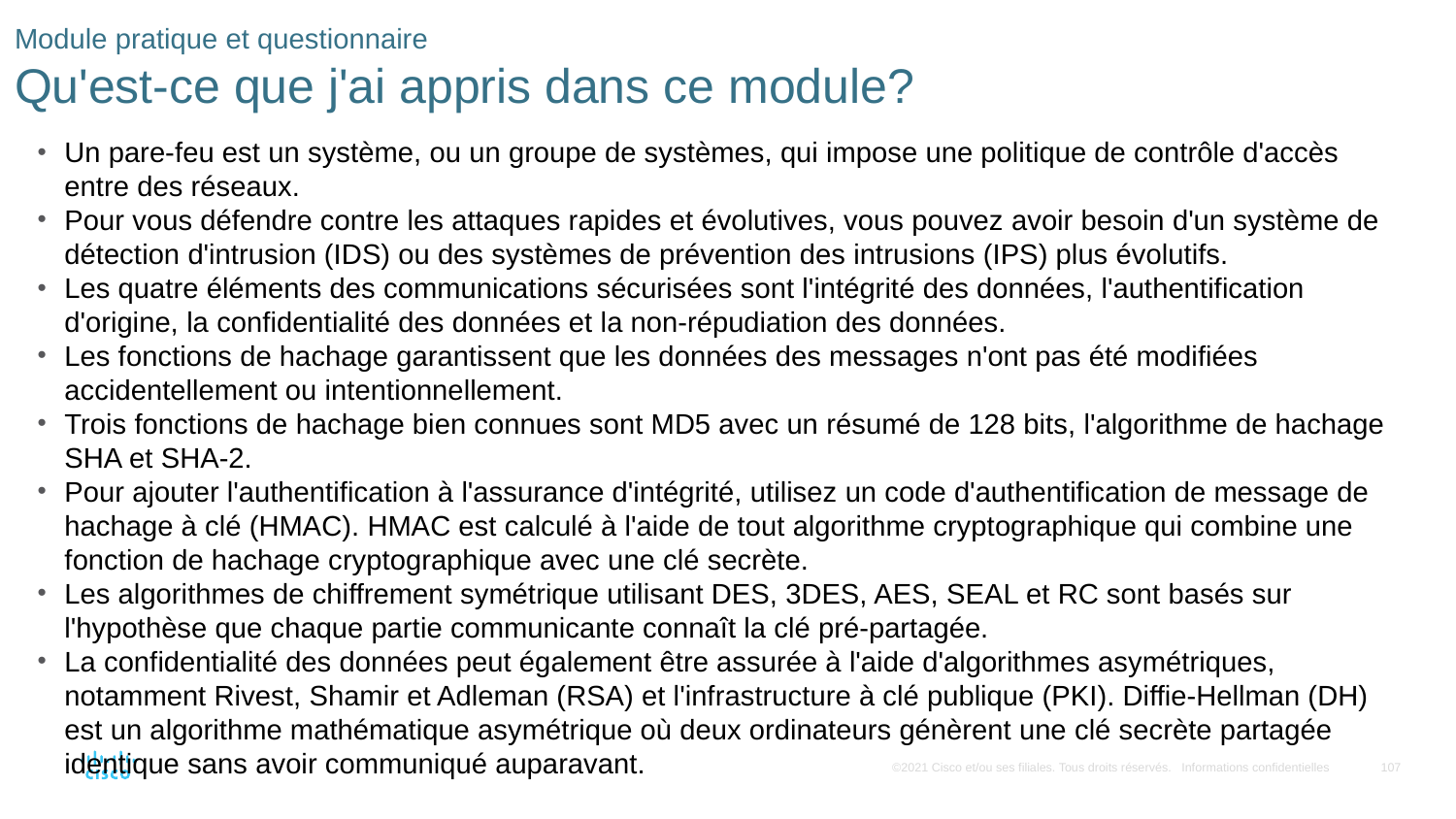

# Module pratique et questionnaire Qu'est-ce que j'ai appris dans ce module?
Un pare-feu est un système, ou un groupe de systèmes, qui impose une politique de contrôle d'accès entre des réseaux.
Pour vous défendre contre les attaques rapides et évolutives, vous pouvez avoir besoin d'un système de détection d'intrusion (IDS) ou des systèmes de prévention des intrusions (IPS) plus évolutifs.
Les quatre éléments des communications sécurisées sont l'intégrité des données, l'authentification d'origine, la confidentialité des données et la non-répudiation des données.
Les fonctions de hachage garantissent que les données des messages n'ont pas été modifiées accidentellement ou intentionnellement.
Trois fonctions de hachage bien connues sont MD5 avec un résumé de 128 bits, l'algorithme de hachage SHA et SHA-2.
Pour ajouter l'authentification à l'assurance d'intégrité, utilisez un code d'authentification de message de hachage à clé (HMAC). HMAC est calculé à l'aide de tout algorithme cryptographique qui combine une fonction de hachage cryptographique avec une clé secrète.
Les algorithmes de chiffrement symétrique utilisant DES, 3DES, AES, SEAL et RC sont basés sur l'hypothèse que chaque partie communicante connaît la clé pré-partagée.
La confidentialité des données peut également être assurée à l'aide d'algorithmes asymétriques, notamment Rivest, Shamir et Adleman (RSA) et l'infrastructure à clé publique (PKI). Diffie-Hellman (DH) est un algorithme mathématique asymétrique où deux ordinateurs génèrent une clé secrète partagée identique sans avoir communiqué auparavant.